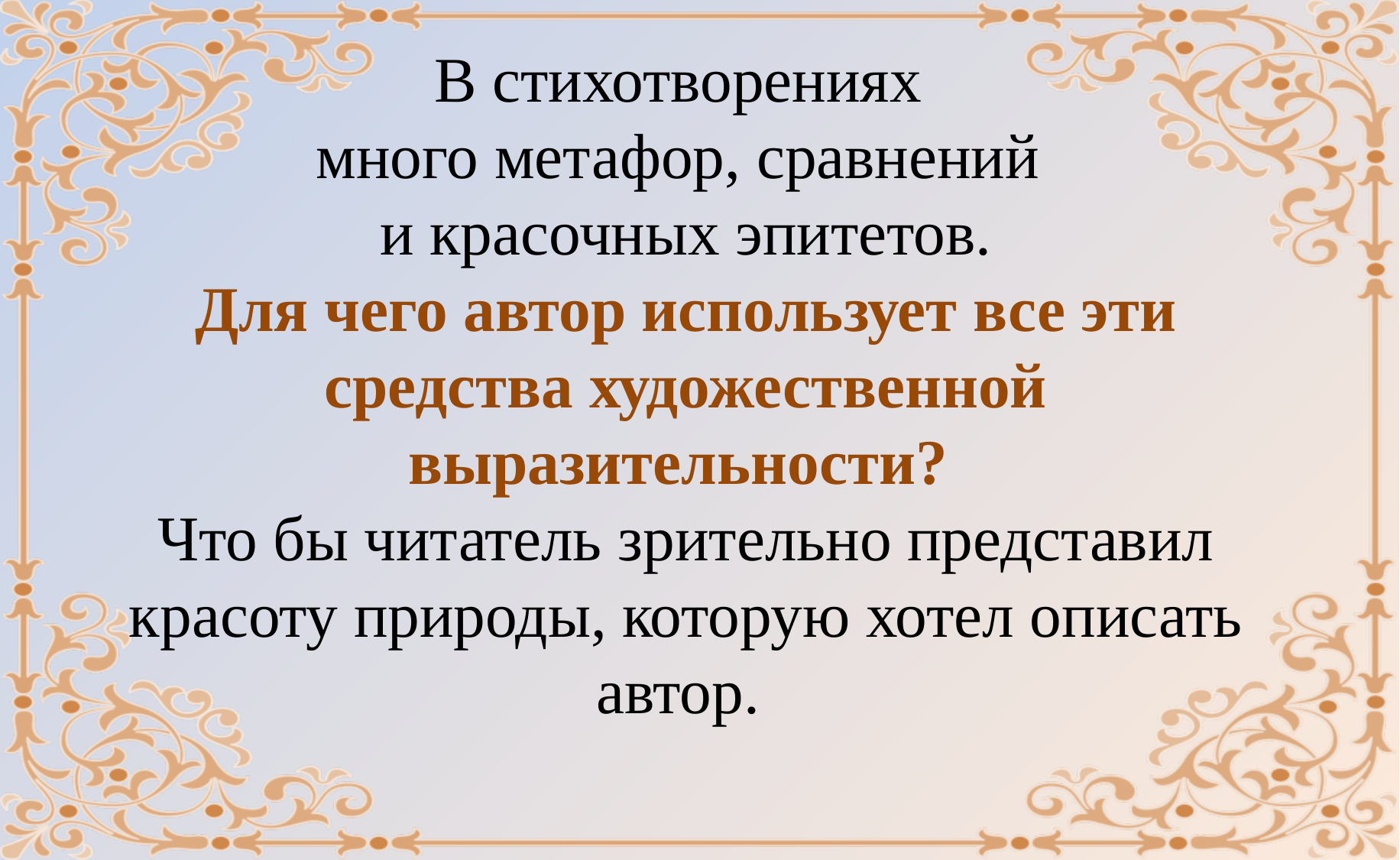

В стихотворениях
много метафор, сравнений
и красочных эпитетов.
Для чего автор использует все эти средства художественной выразительности?
Что бы читатель зрительно представил красоту природы, которую хотел описать автор.